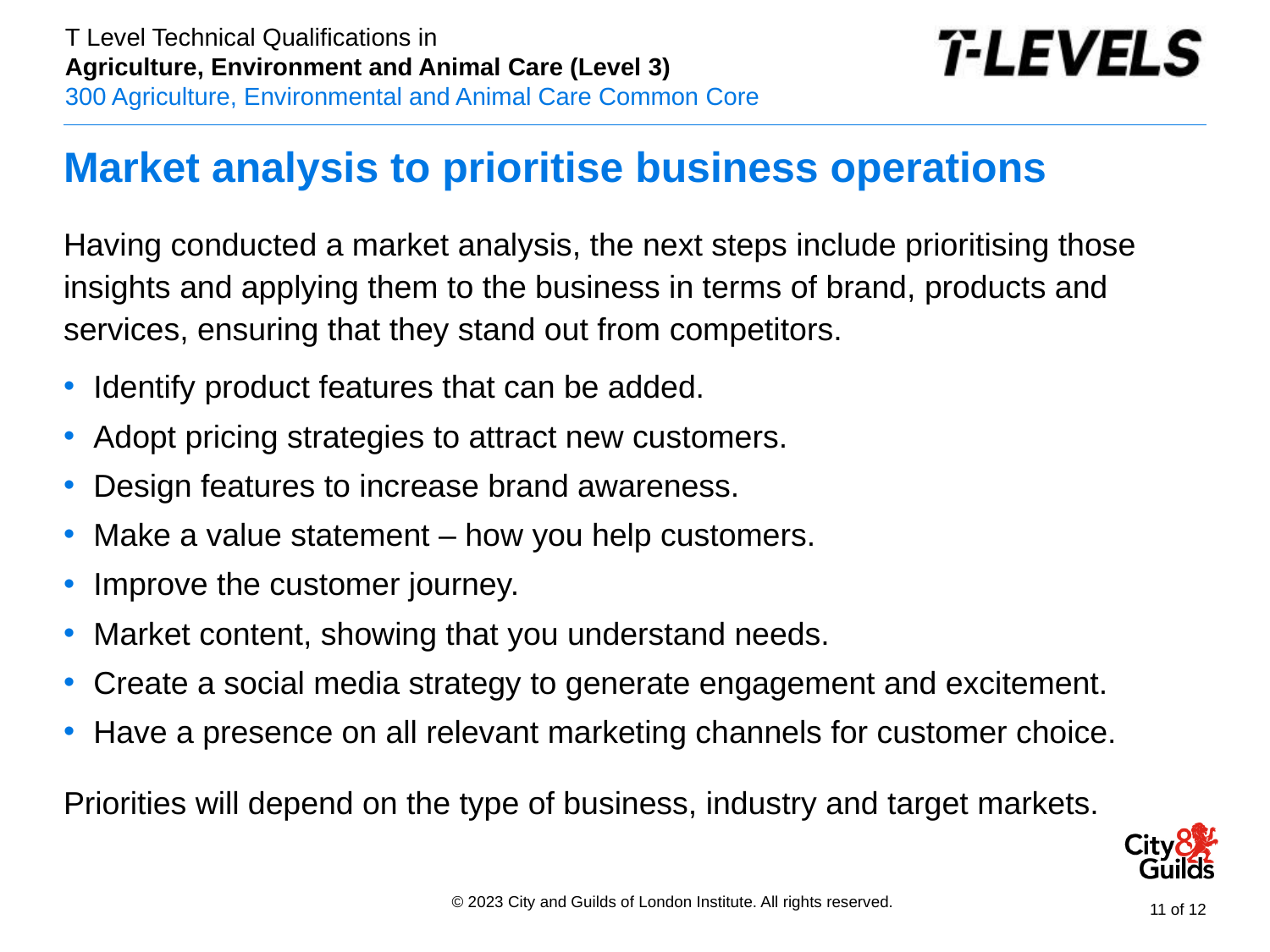

# Market analysis to prioritise business operations
Having conducted a market analysis, the next steps include prioritising those insights and applying them to the business in terms of brand, products and services, ensuring that they stand out from competitors.
Identify product features that can be added.
Adopt pricing strategies to attract new customers.
Design features to increase brand awareness.
Make a value statement – how you help customers.
Improve the customer journey.
Market content, showing that you understand needs.
Create a social media strategy to generate engagement and excitement.
Have a presence on all relevant marketing channels for customer choice.
Priorities will depend on the type of business, industry and target markets.